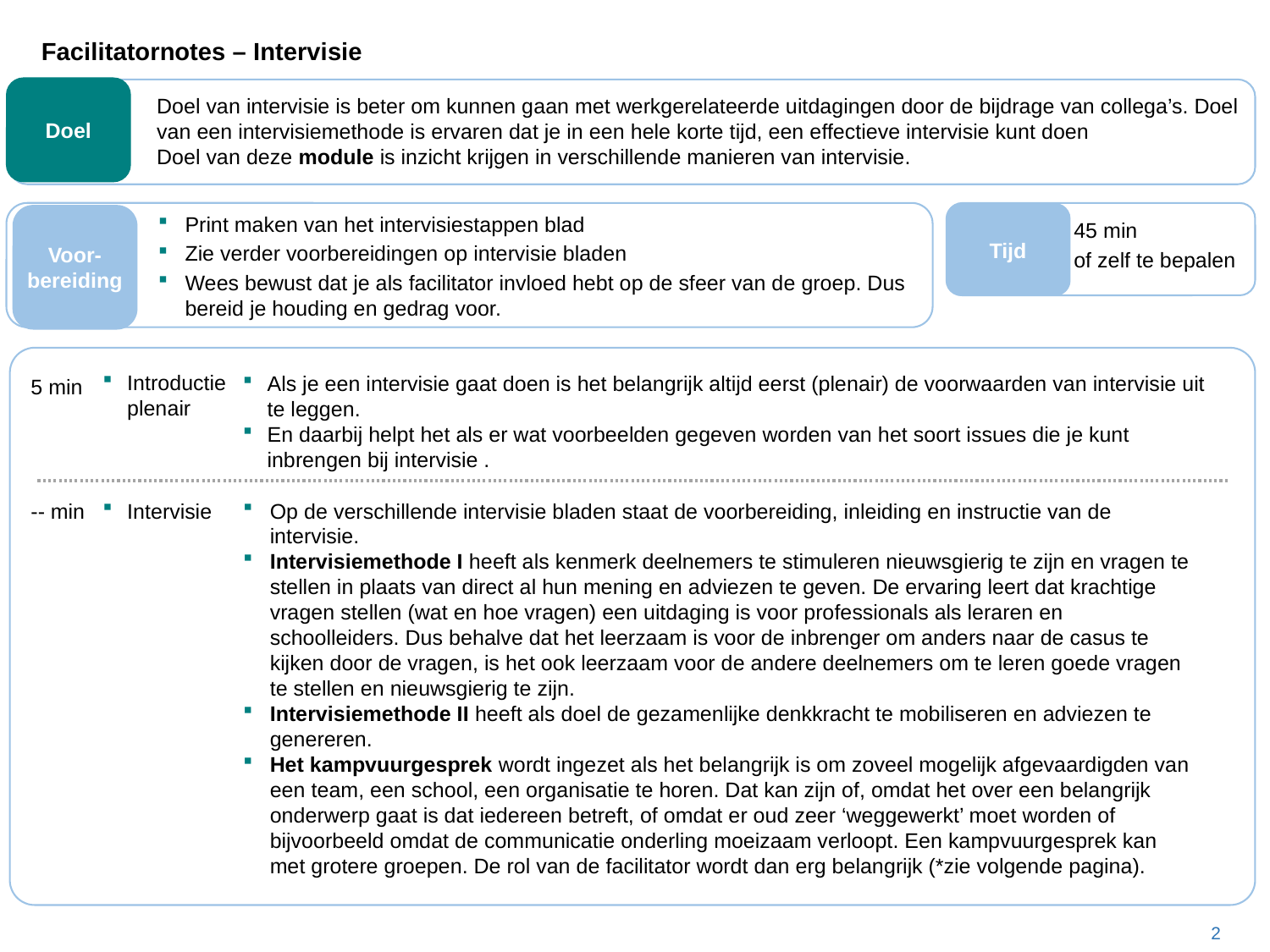

Facilitatornotes – Intervisie
Doel

Doel van intervisie is beter om kunnen gaan met werkgerelateerde uitdagingen door de bijdrage van collega’s. Doel van een intervisiemethode is ervaren dat je in een hele korte tijd, een effectieve intervisie kunt doen
Doel van deze module is inzicht krijgen in verschillende manieren van intervisie.

Tijd
Voor-
bereiding
Print maken van het intervisiestappen blad
Zie verder voorbereidingen op intervisie bladen
Wees bewust dat je als facilitator invloed hebt op de sfeer van de groep. Dus bereid je houding en gedrag voor.
45 min
of zelf te bepalen

Introductie plenair

Als je een intervisie gaat doen is het belangrijk altijd eerst (plenair) de voorwaarden van intervisie uit te leggen.
En daarbij helpt het als er wat voorbeelden gegeven worden van het soort issues die je kunt inbrengen bij intervisie .
5 min
-- min
Intervisie

Op de verschillende intervisie bladen staat de voorbereiding, inleiding en instructie van de intervisie.
Intervisiemethode I heeft als kenmerk deelnemers te stimuleren nieuwsgierig te zijn en vragen te stellen in plaats van direct al hun mening en adviezen te geven. De ervaring leert dat krachtige vragen stellen (wat en hoe vragen) een uitdaging is voor professionals als leraren en schoolleiders. Dus behalve dat het leerzaam is voor de inbrenger om anders naar de casus te kijken door de vragen, is het ook leerzaam voor de andere deelnemers om te leren goede vragen te stellen en nieuwsgierig te zijn.
Intervisiemethode II heeft als doel de gezamenlijke denkkracht te mobiliseren en adviezen te genereren.
Het kampvuurgesprek wordt ingezet als het belangrijk is om zoveel mogelijk afgevaardigden van een team, een school, een organisatie te horen. Dat kan zijn of, omdat het over een belangrijk onderwerp gaat is dat iedereen betreft, of omdat er oud zeer ‘weggewerkt’ moet worden of bijvoorbeeld omdat de communicatie onderling moeizaam verloopt. Een kampvuurgesprek kan met grotere groepen. De rol van de facilitator wordt dan erg belangrijk (*zie volgende pagina).

2